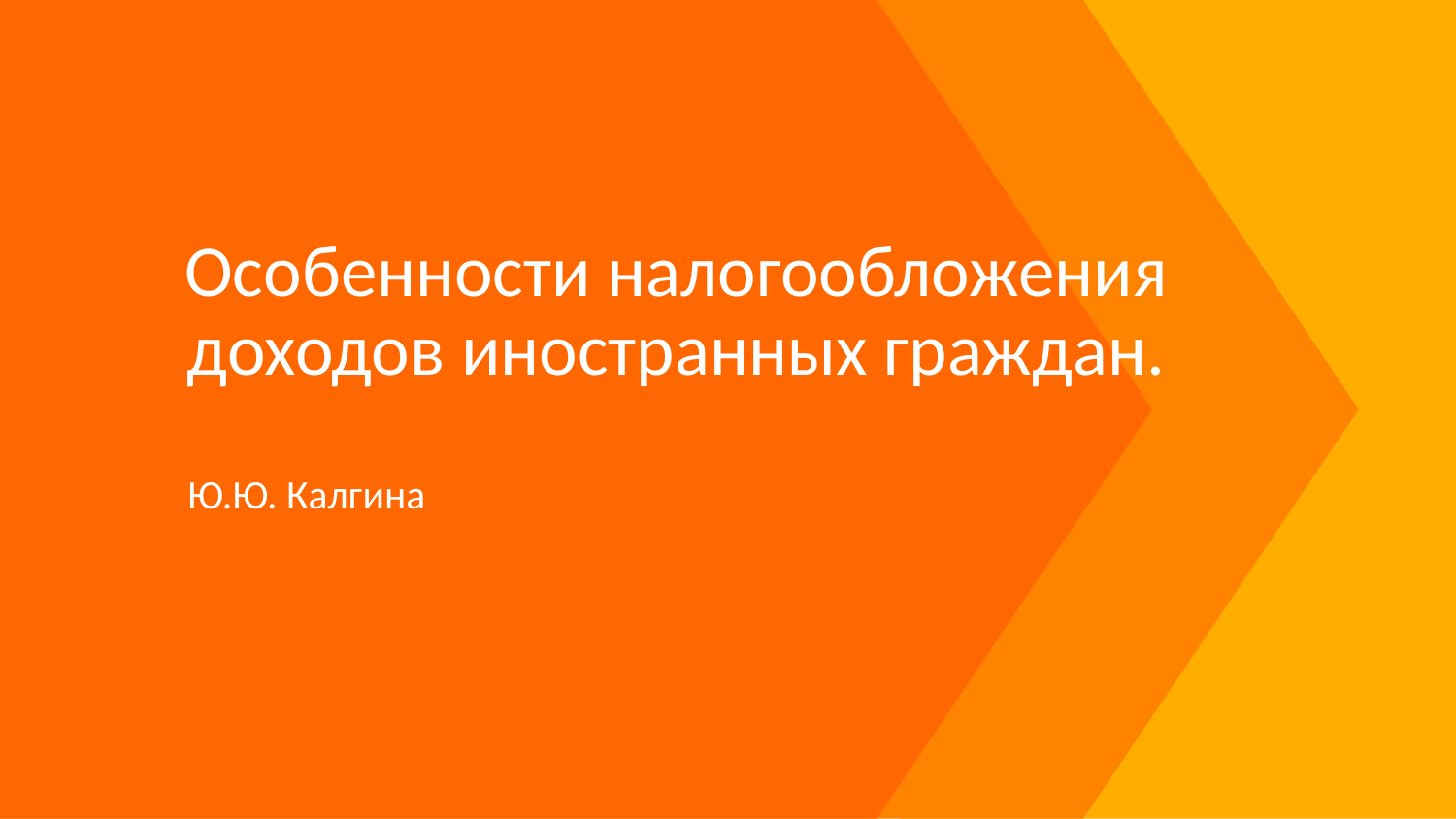

# Особенности налогообложения доходов иностранных граждан.
  Ю.Ю. Калгина